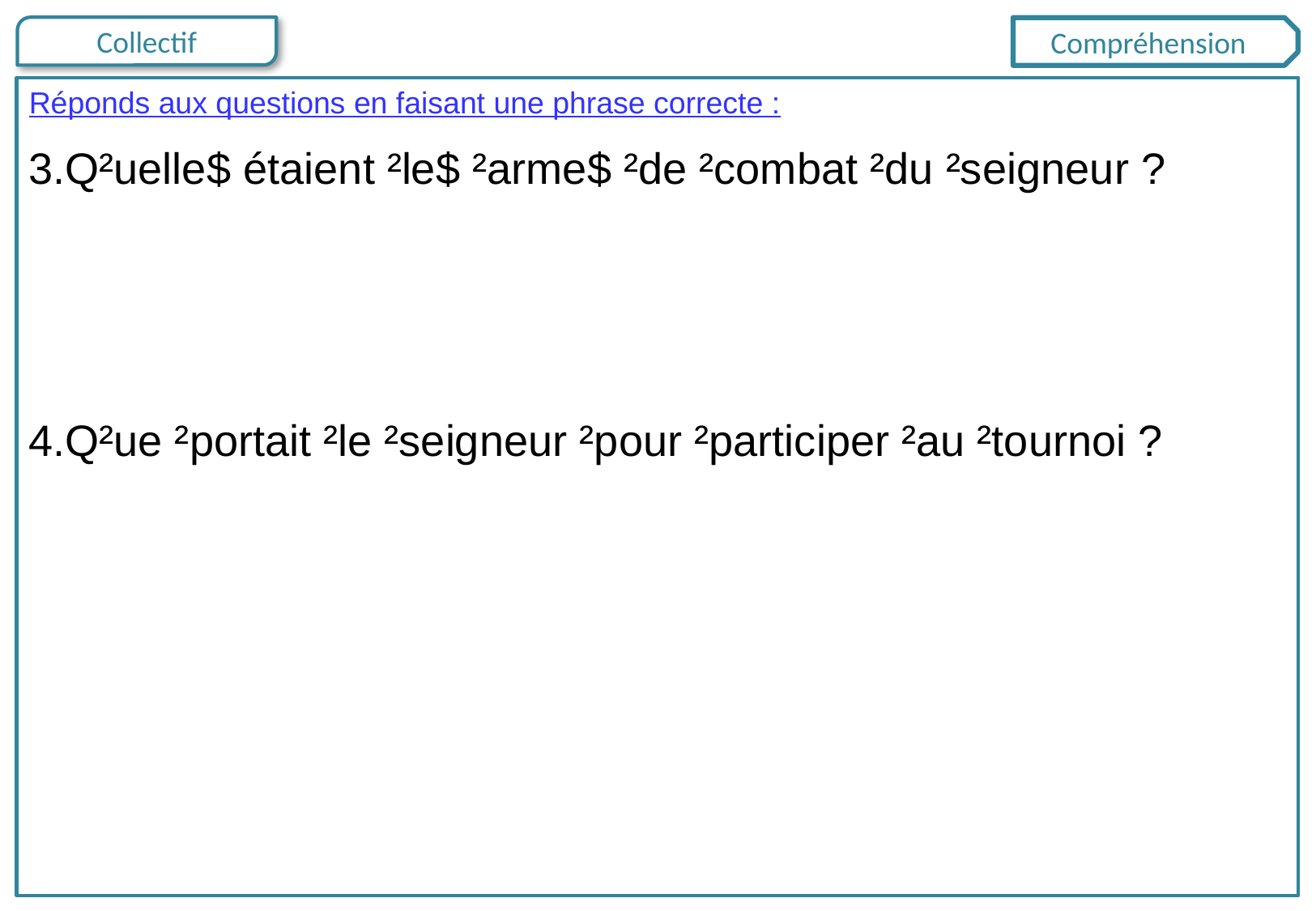

Compréhension
Réponds aux questions en faisant une phrase correcte :
Q²uelle$ étaient ²le$ ²arme$ ²de ²combat ²du ²seigneur ?
Q²ue ²portait ²le ²seigneur ²pour ²participer ²au ²tournoi ?